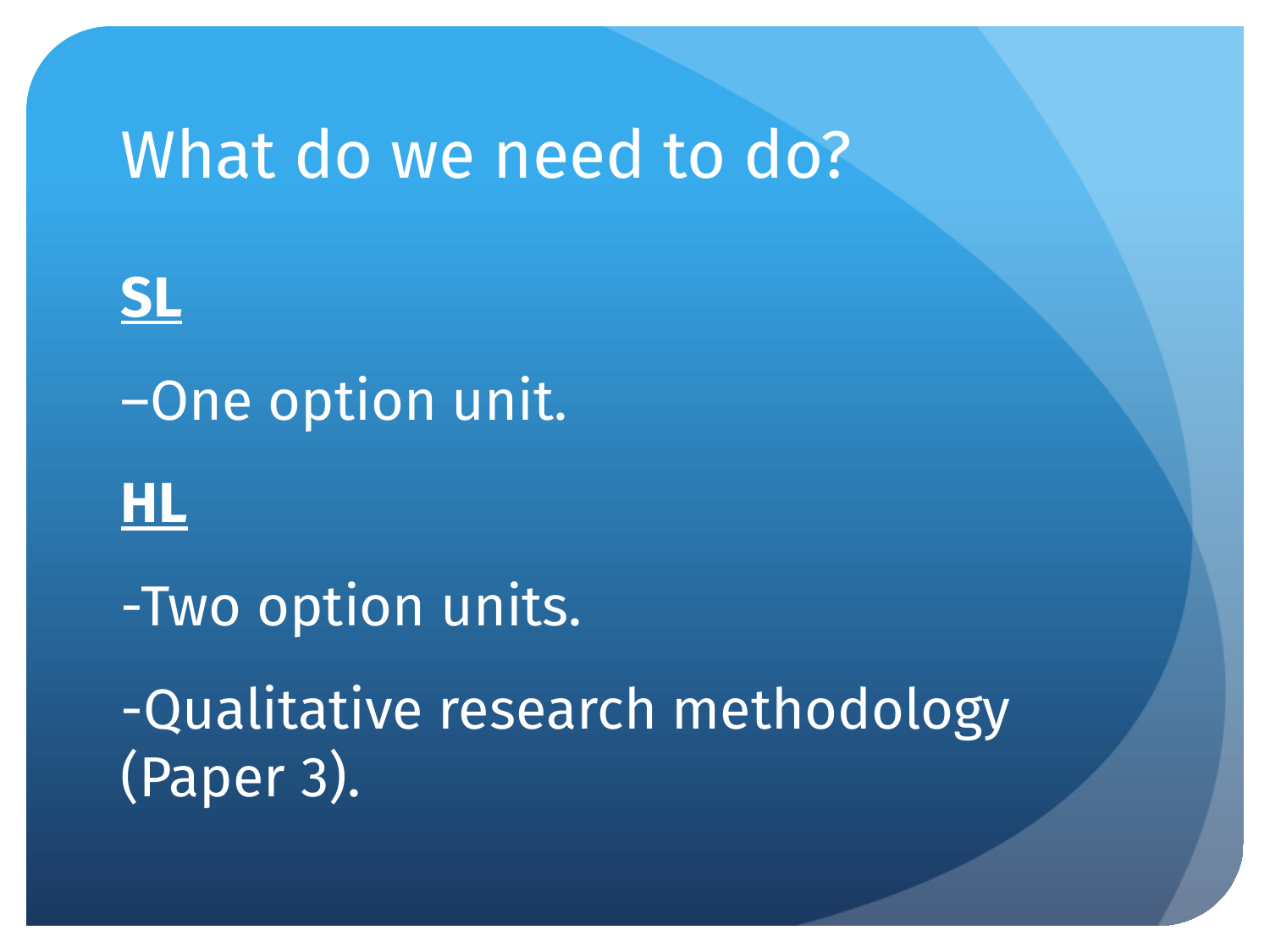

# What do we need to do?
SL
–One option unit.
HL
-Two option units.
-Qualitative research methodology (Paper 3).